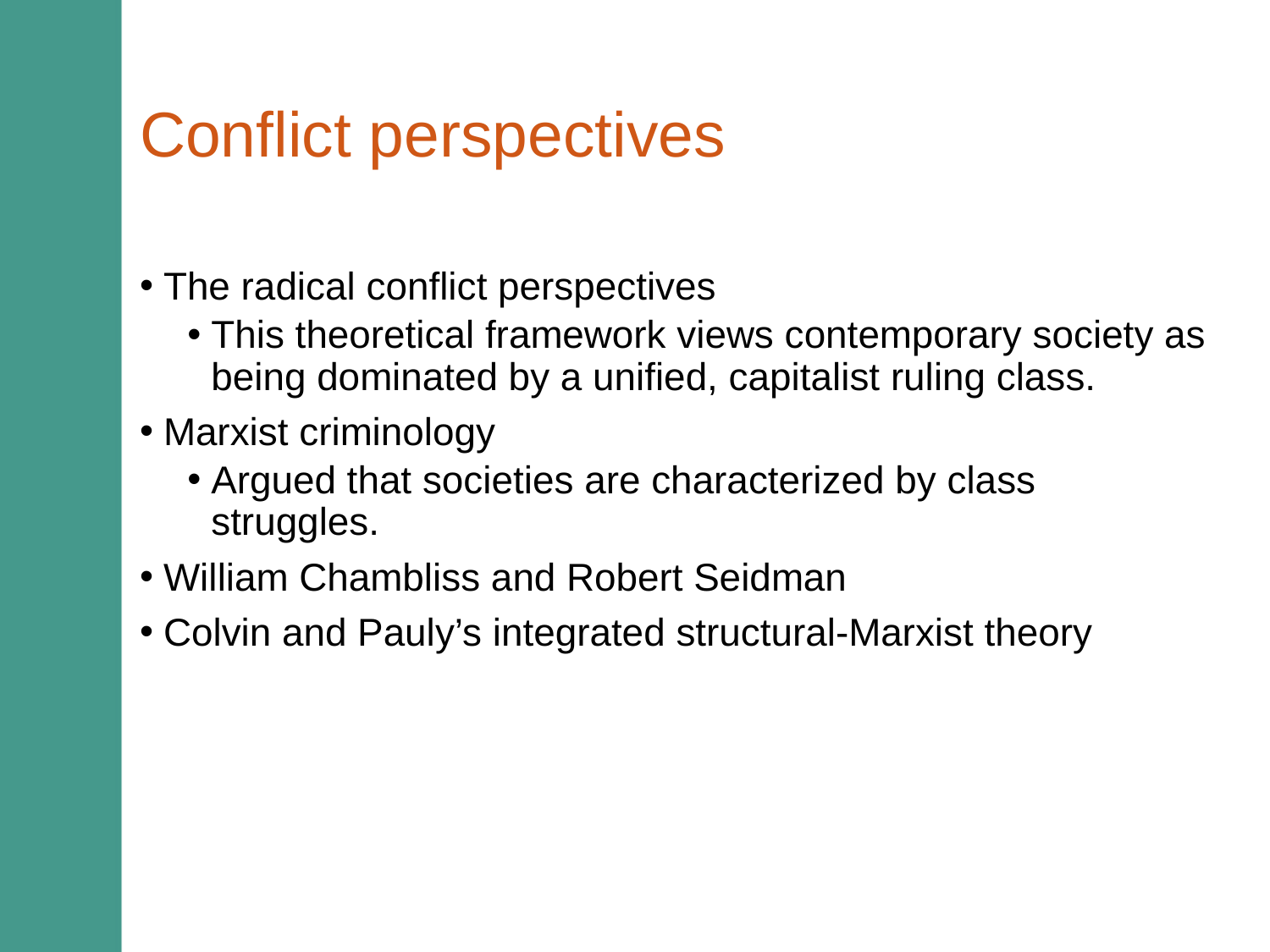

# Conflict perspectives
The radical conflict perspectives
This theoretical framework views contemporary society as being dominated by a unified, capitalist ruling class.
Marxist criminology
Argued that societies are characterized by class struggles.
William Chambliss and Robert Seidman
Colvin and Pauly’s integrated structural-Marxist theory